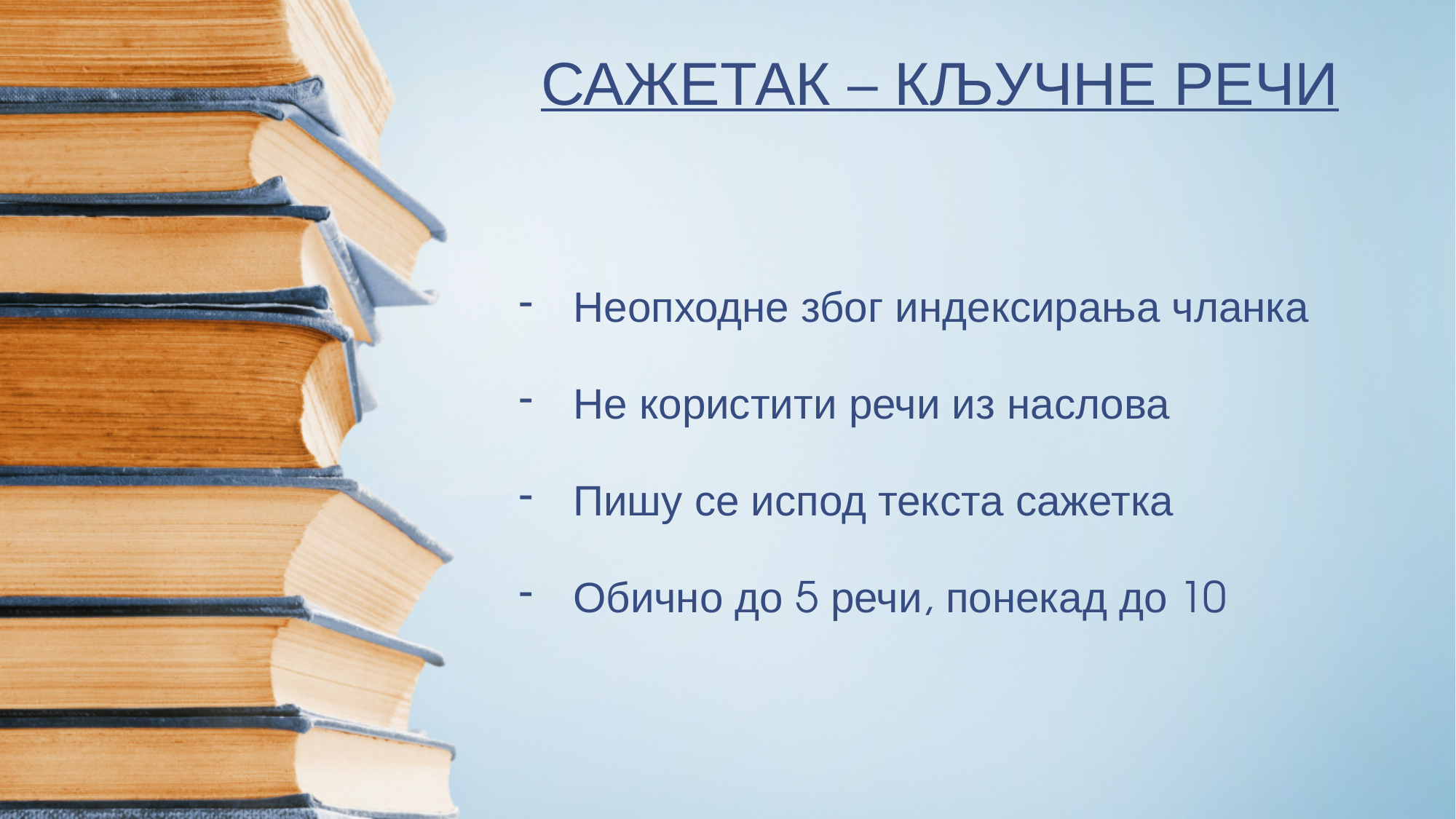

# САЖЕТАК – КЉУЧНЕ РЕЧИ
Неопходне због индексирања чланка

Не користити речи из наслова

Пишу се испод текста сажетка

Обично до 5 речи, понекад до 10